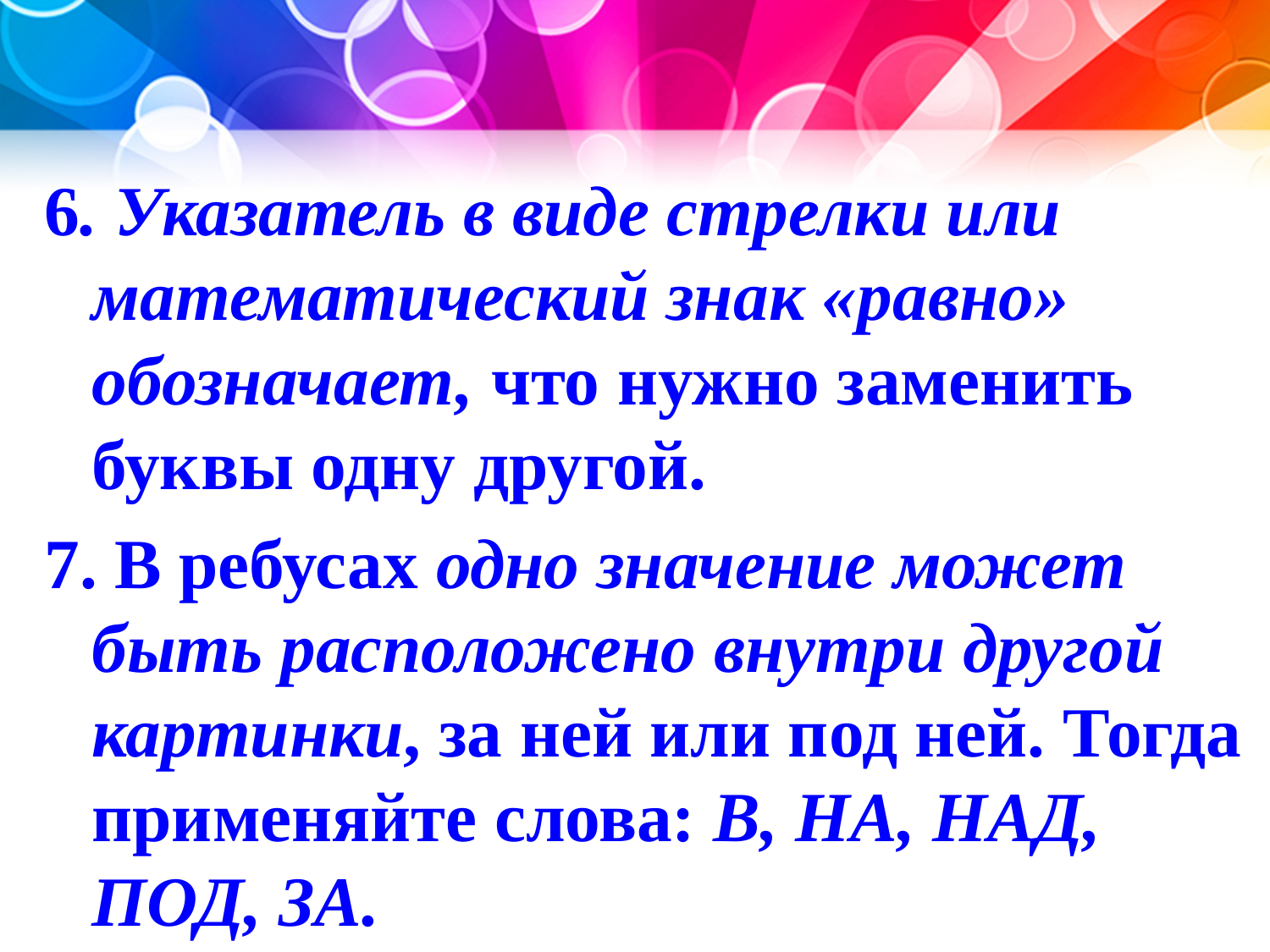

6. Указатель в виде стрелки или математический знак «равно» обозначает, что нужно заменить буквы одну другой.
7. В ребусах одно значение может быть расположено внутри другой картинки, за ней или под ней. Тогда применяйте слова: В, НА, НАД, ПОД, ЗА.

#